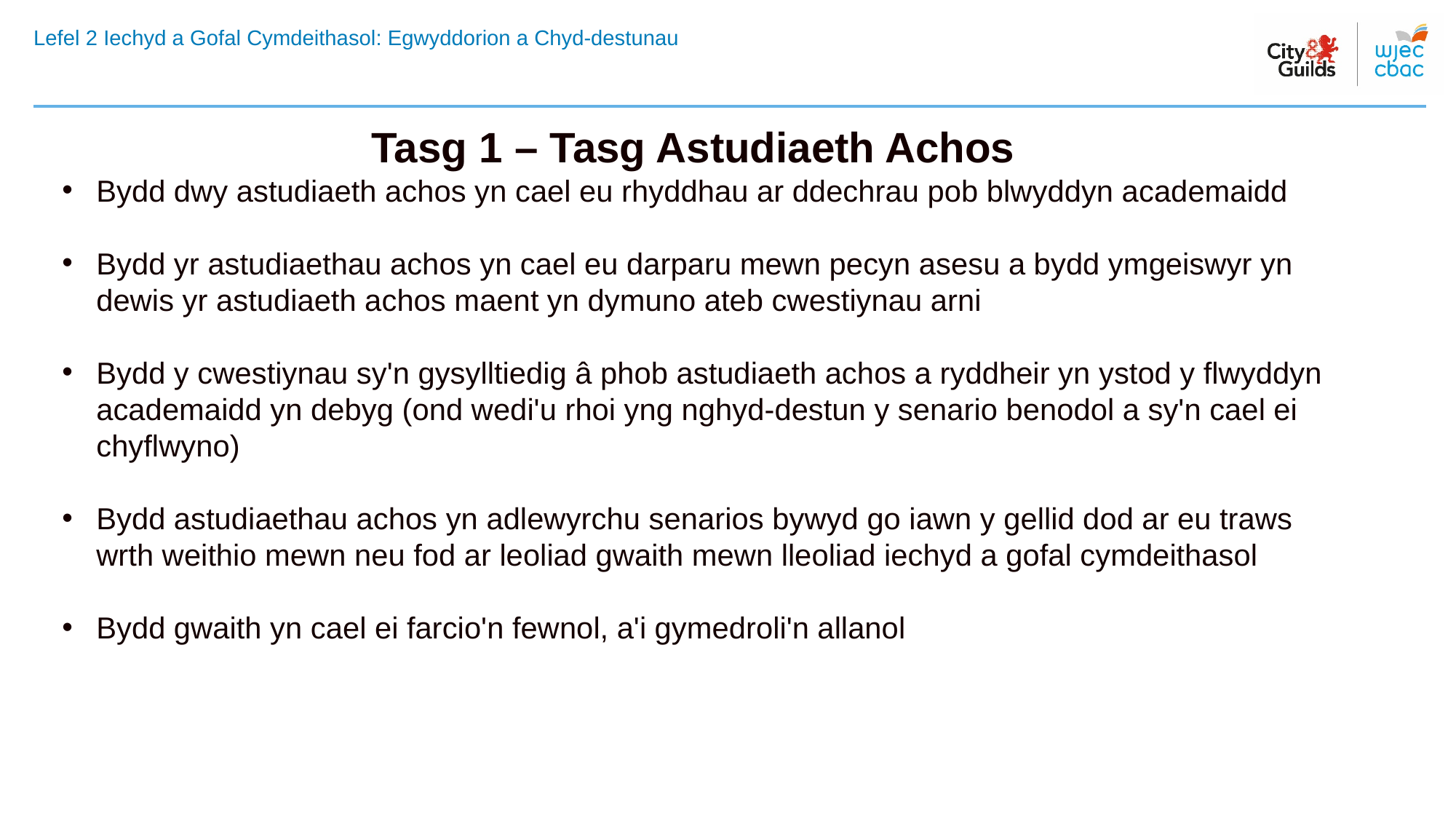

# Lefel 2 Iechyd a Gofal Cymdeithasol: Egwyddorion a Chyd-destunau

Tasg 1 – Tasg Astudiaeth Achos
Bydd dwy astudiaeth achos yn cael eu rhyddhau ar ddechrau pob blwyddyn academaidd

Bydd yr astudiaethau achos yn cael eu darparu mewn pecyn asesu a bydd ymgeiswyr yn dewis yr astudiaeth achos maent yn dymuno ateb cwestiynau arni

Bydd y cwestiynau sy'n gysylltiedig â phob astudiaeth achos a ryddheir yn ystod y flwyddyn academaidd yn debyg (ond wedi'u rhoi yng nghyd-destun y senario benodol a sy'n cael ei chyflwyno)

Bydd astudiaethau achos yn adlewyrchu senarios bywyd go iawn y gellid dod ar eu traws wrth weithio mewn neu fod ar leoliad gwaith mewn lleoliad iechyd a gofal cymdeithasol

Bydd gwaith yn cael ei farcio'n fewnol, a'i gymedroli'n allanol